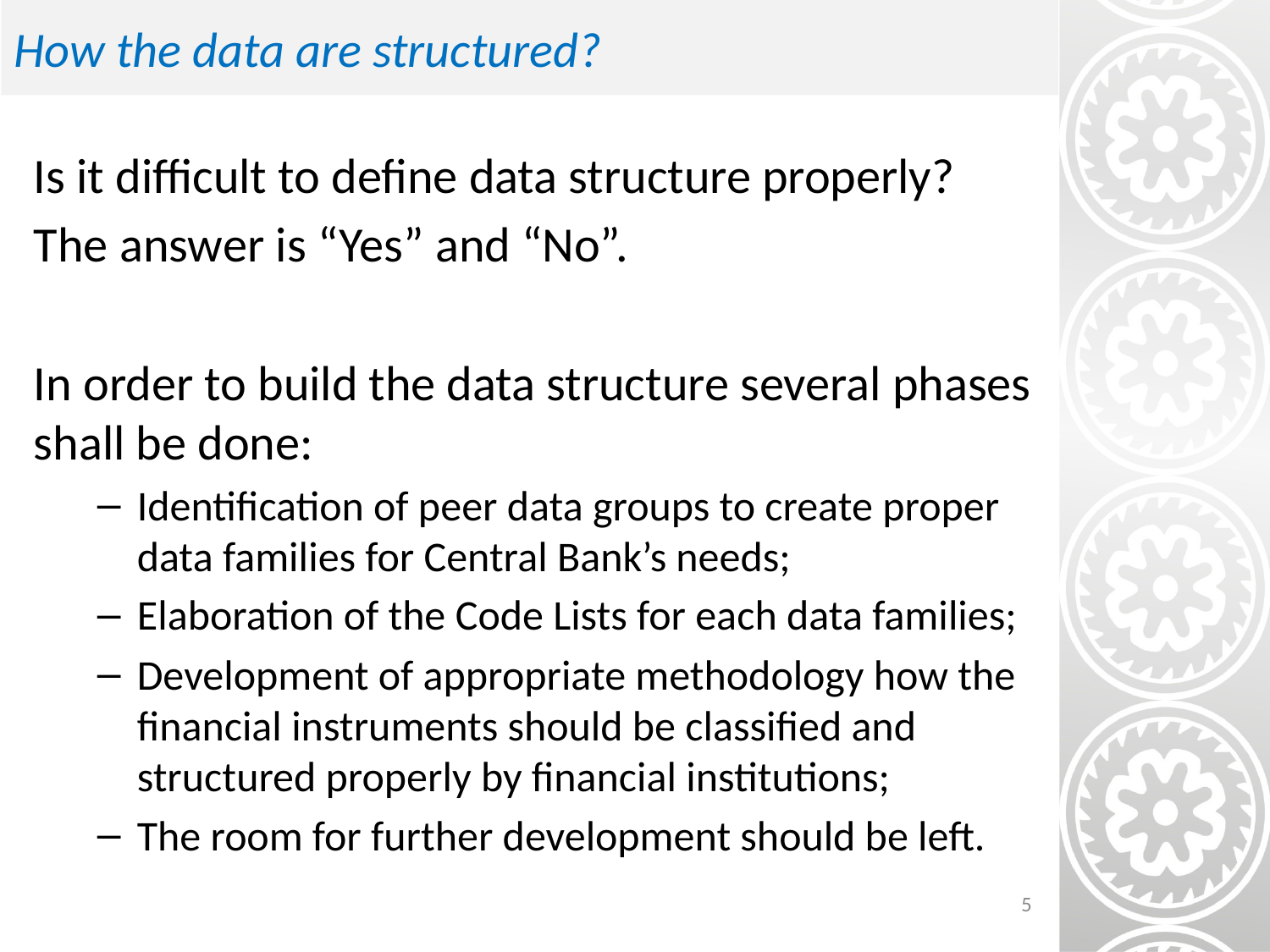

# How the data are structured?
Is it difficult to define data structure properly?
The answer is “Yes” and “No”.

In order to build the data structure several phases shall be done:
Identification of peer data groups to create proper data families for Central Bank’s needs;
Elaboration of the Code Lists for each data families;
Development of appropriate methodology how the financial instruments should be classified and structured properly by financial institutions;
The room for further development should be left.

5